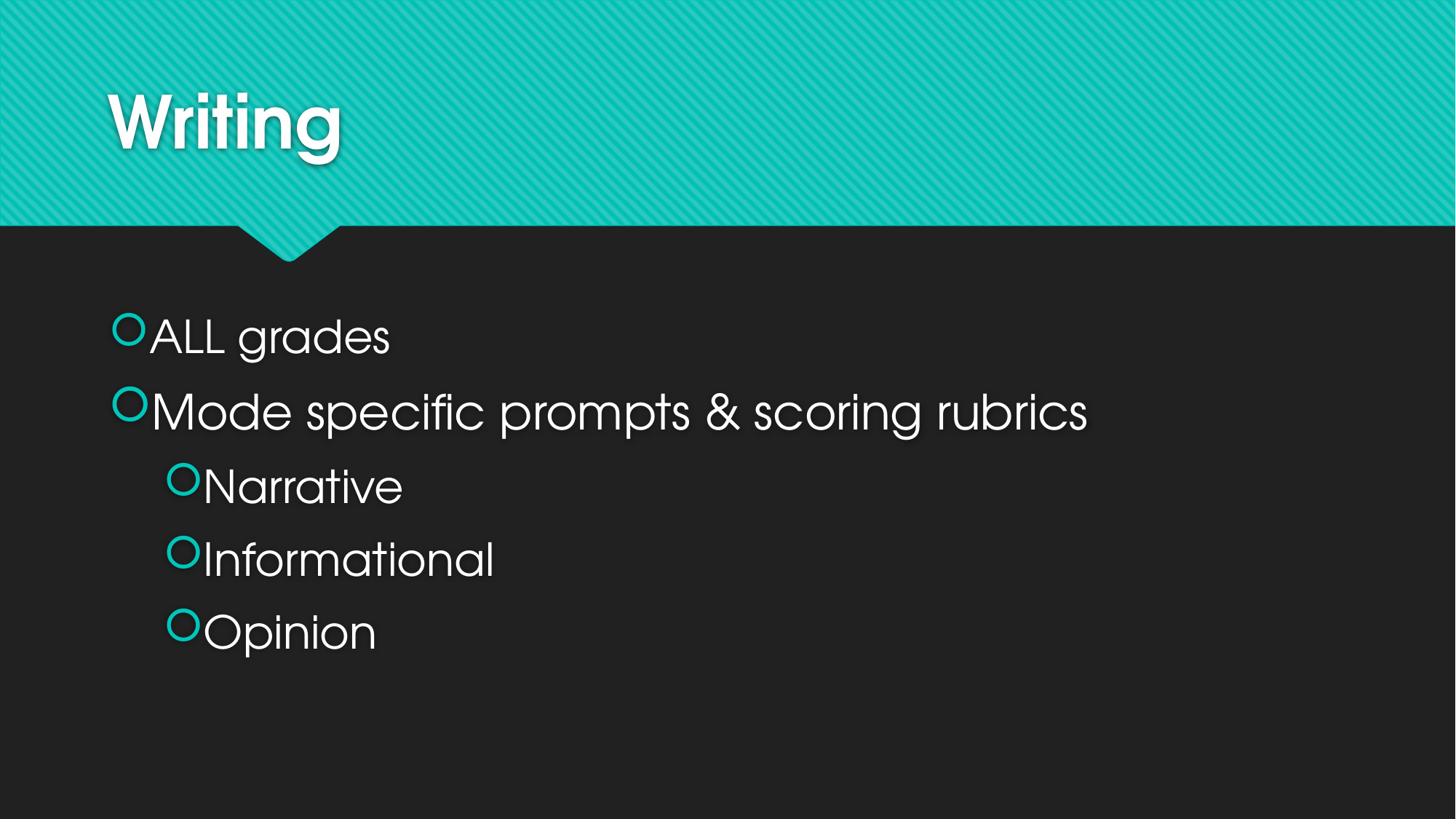

# Writing
ALL grades
Mode specific prompts & scoring rubrics
Narrative
Informational
Opinion